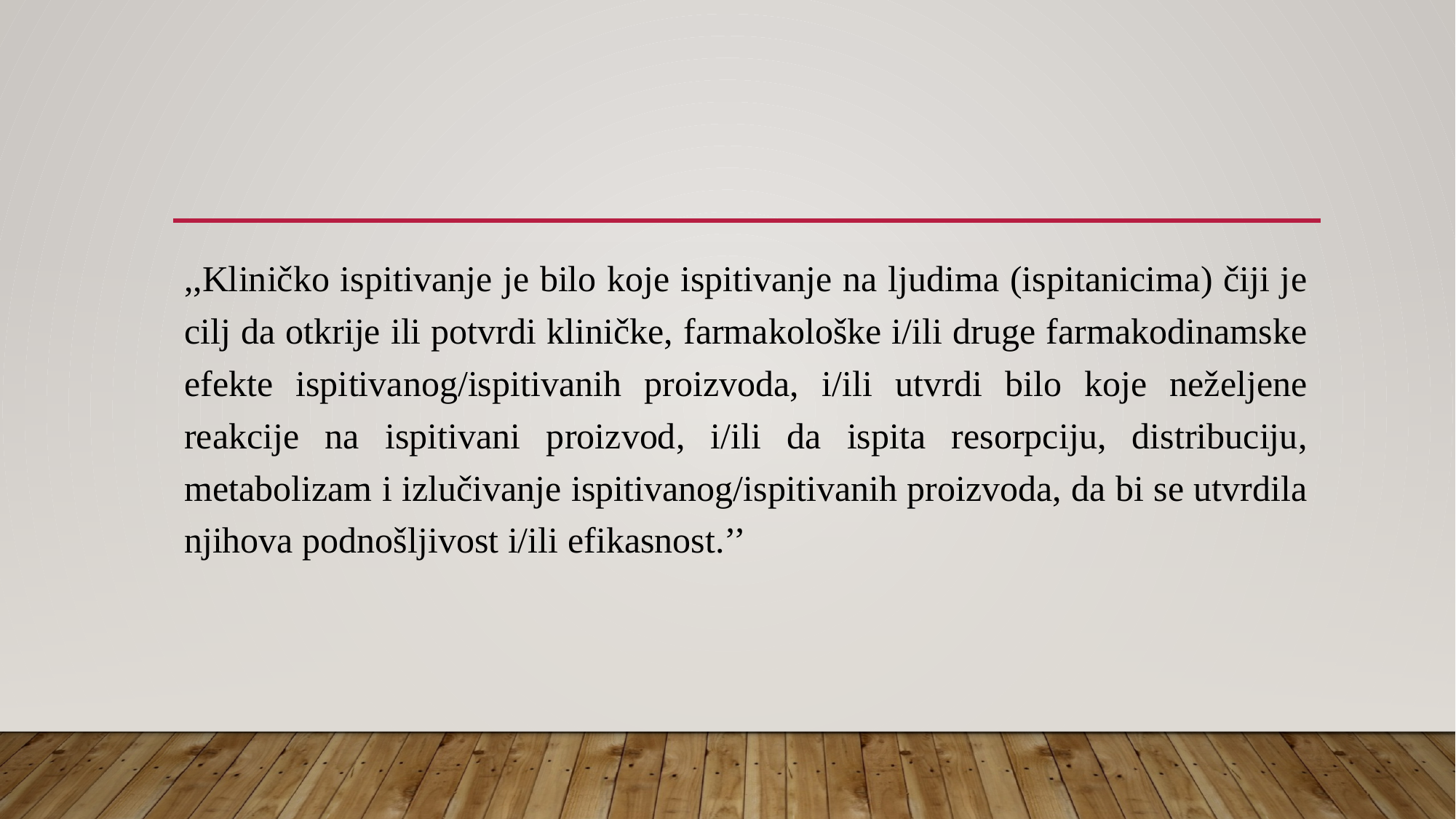

#
,,Kliničko ispitivanje je bilo koje ispitivanje na ljudima (ispitanicima) čiji je cilj da otkrije ili potvrdi kliničke, farmakološke i/ili druge farmakodinamske efekte ispitivanog/ispitivanih proizvoda, i/ili utvrdi bilo koje neželjene reakcije na ispitivani proizvod, i/ili da ispita resorpciju, distribuciju, metabolizam i izlučivanje ispitivanog/ispitivanih proizvoda, da bi se utvrdila njihova podnošljivost i/ili efikasnost.’’